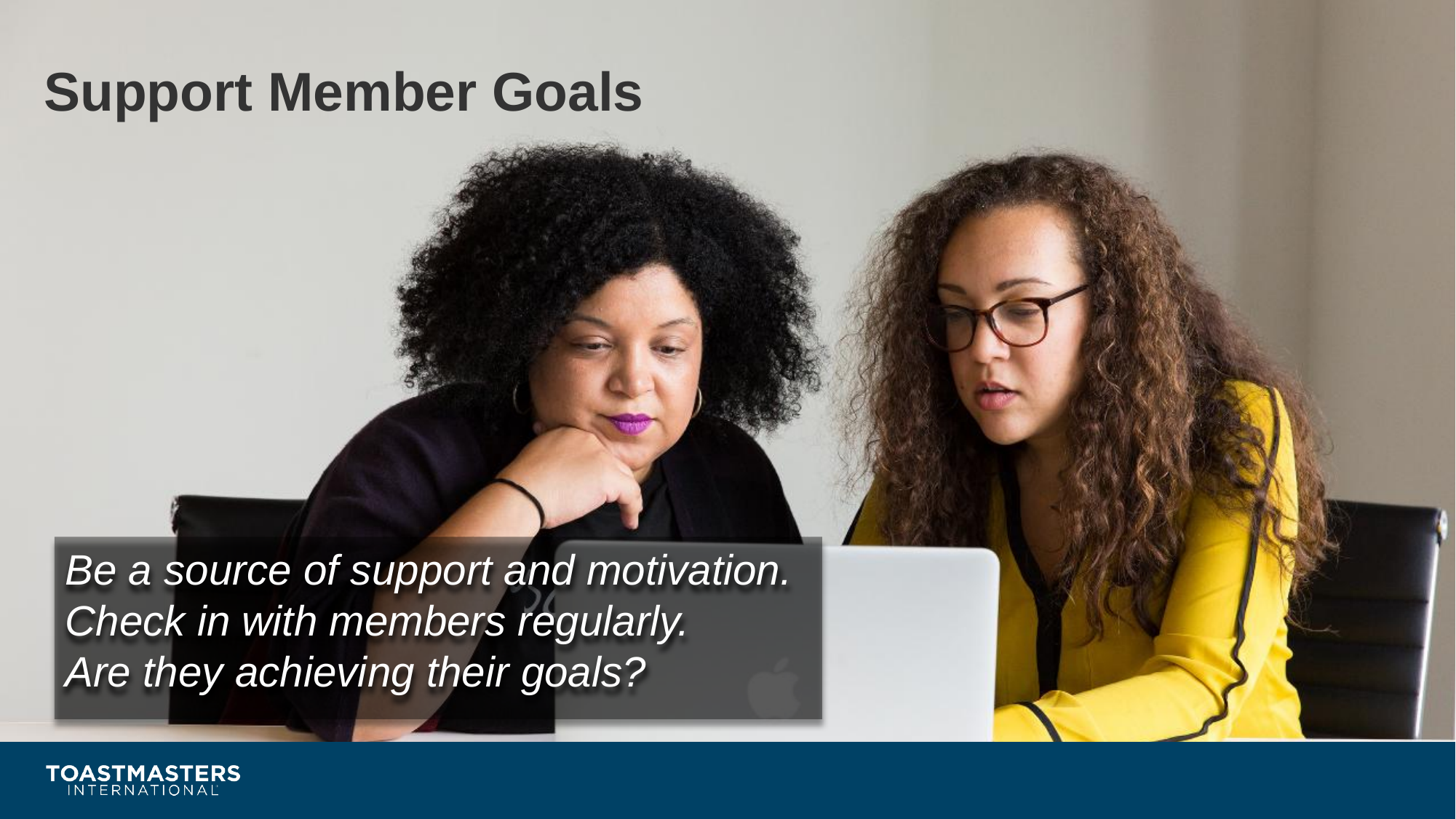

# Support Member Goals
Be a source of support and motivation.
Check in with members regularly.
Are they achieving their goals?